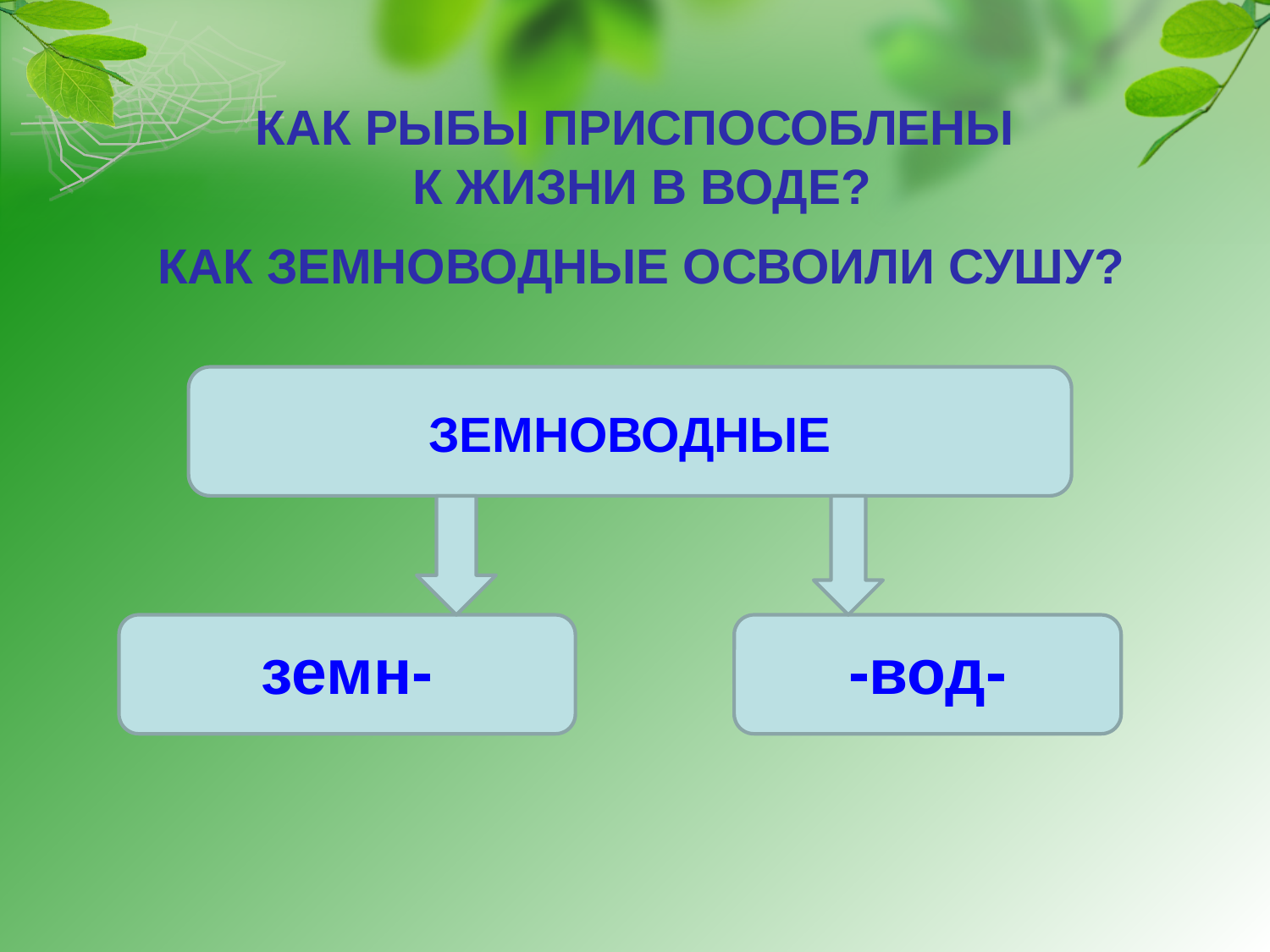

КАК РЫБЫ ПРИСПОСОБЛЕНЫ
 К ЖИЗНИ В ВОДЕ?
КАК ЗЕМНОВОДНЫЕ ОСВОИЛИ СУШУ?

ЗЕМНОВОДНЫЕ

земн-
-вод-